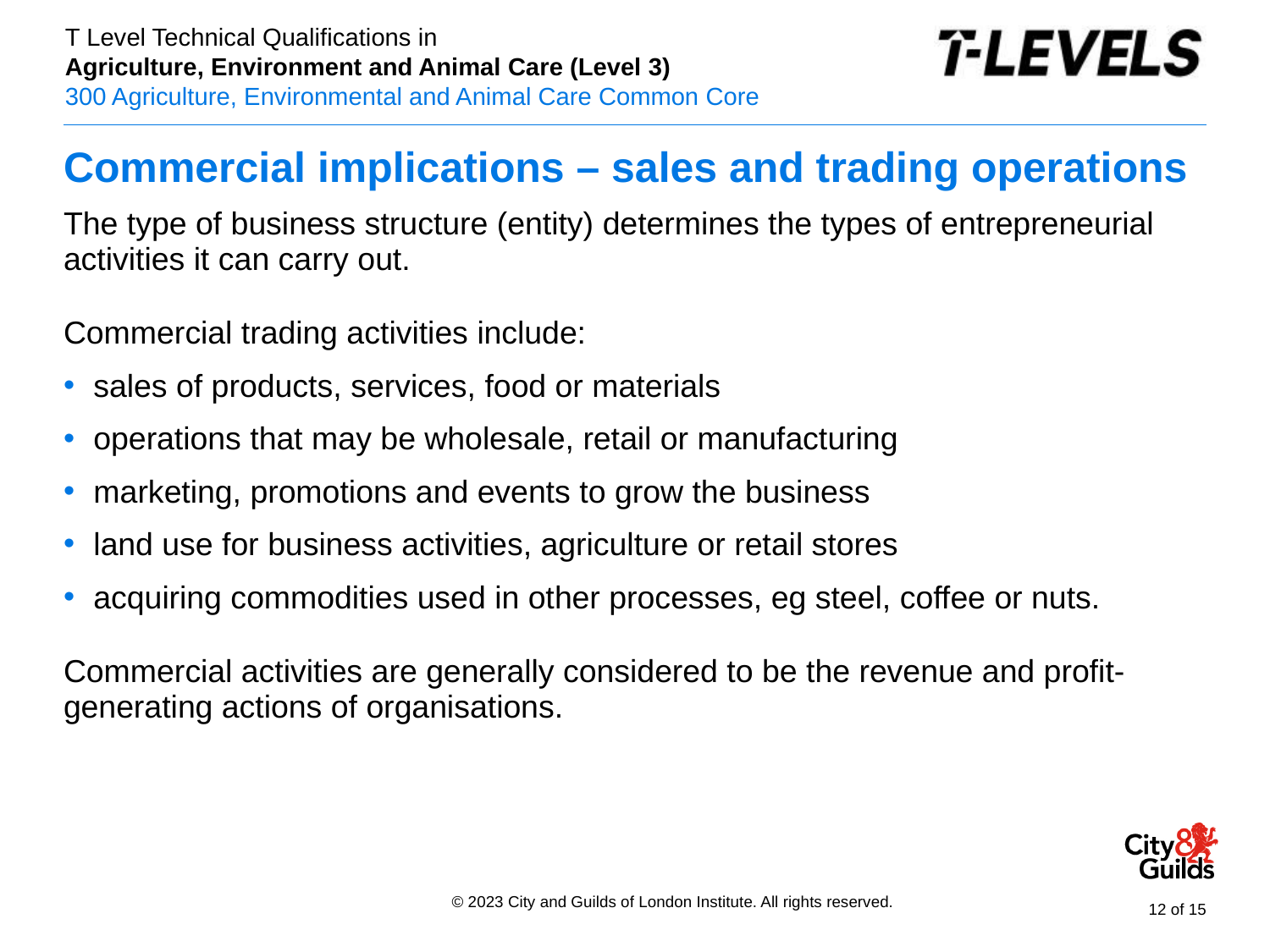

# Commercial implications – sales and trading operations
The type of business structure (entity) determines the types of entrepreneurial activities it can carry out.
Commercial trading activities include:
sales of products, services, food or materials
operations that may be wholesale, retail or manufacturing
marketing, promotions and events to grow the business
land use for business activities, agriculture or retail stores
acquiring commodities used in other processes, eg steel, coffee or nuts.
Commercial activities are generally considered to be the revenue and profit-generating actions of organisations.